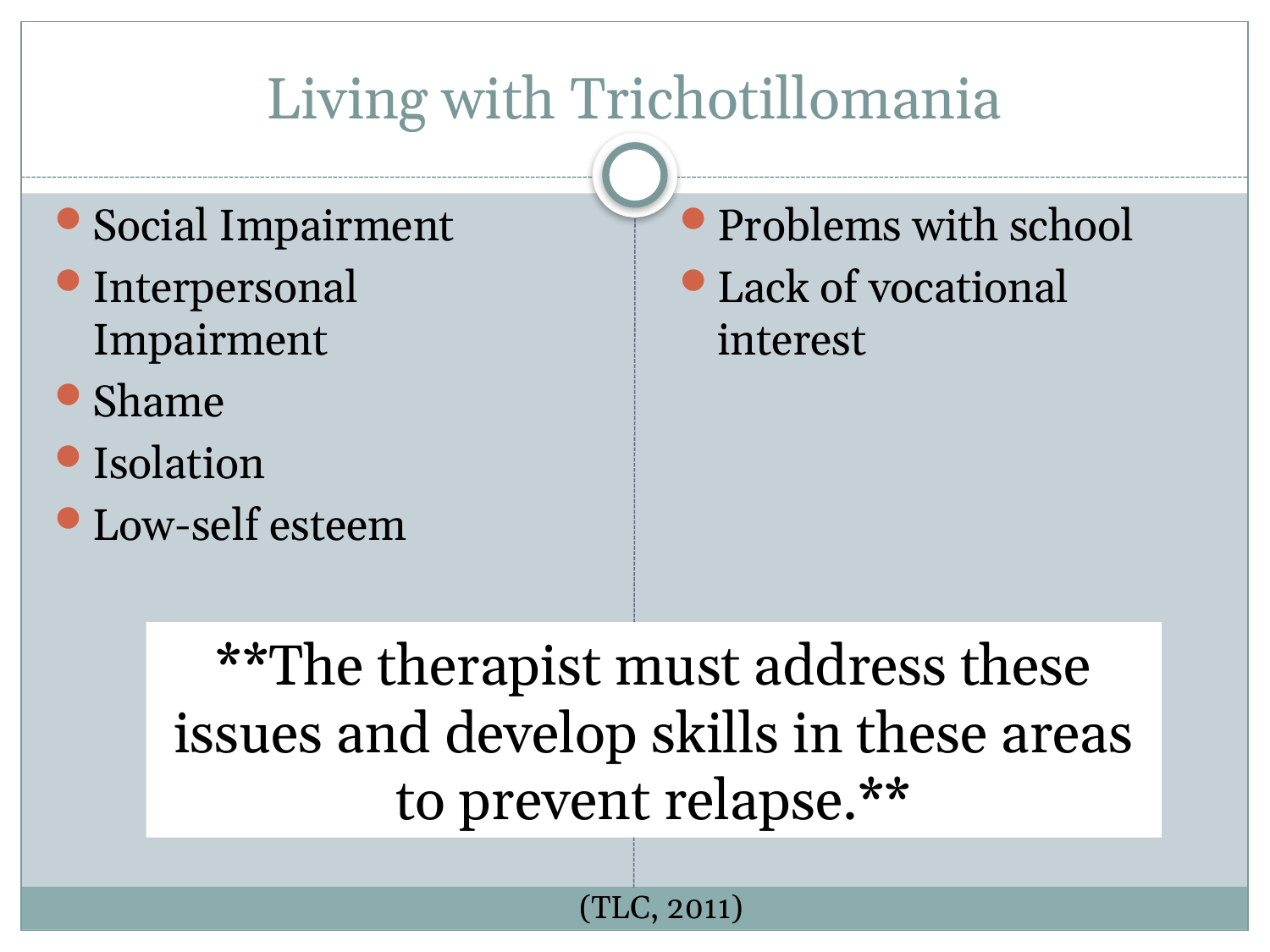

# Living with Trichotillomania
Social Impairment
Interpersonal Impairment
Shame
Isolation
Low-self esteem
Problems with school
Lack of vocational interest
**The therapist must address these issues and develop skills in these areas to prevent relapse.**
(TLC, 2011)